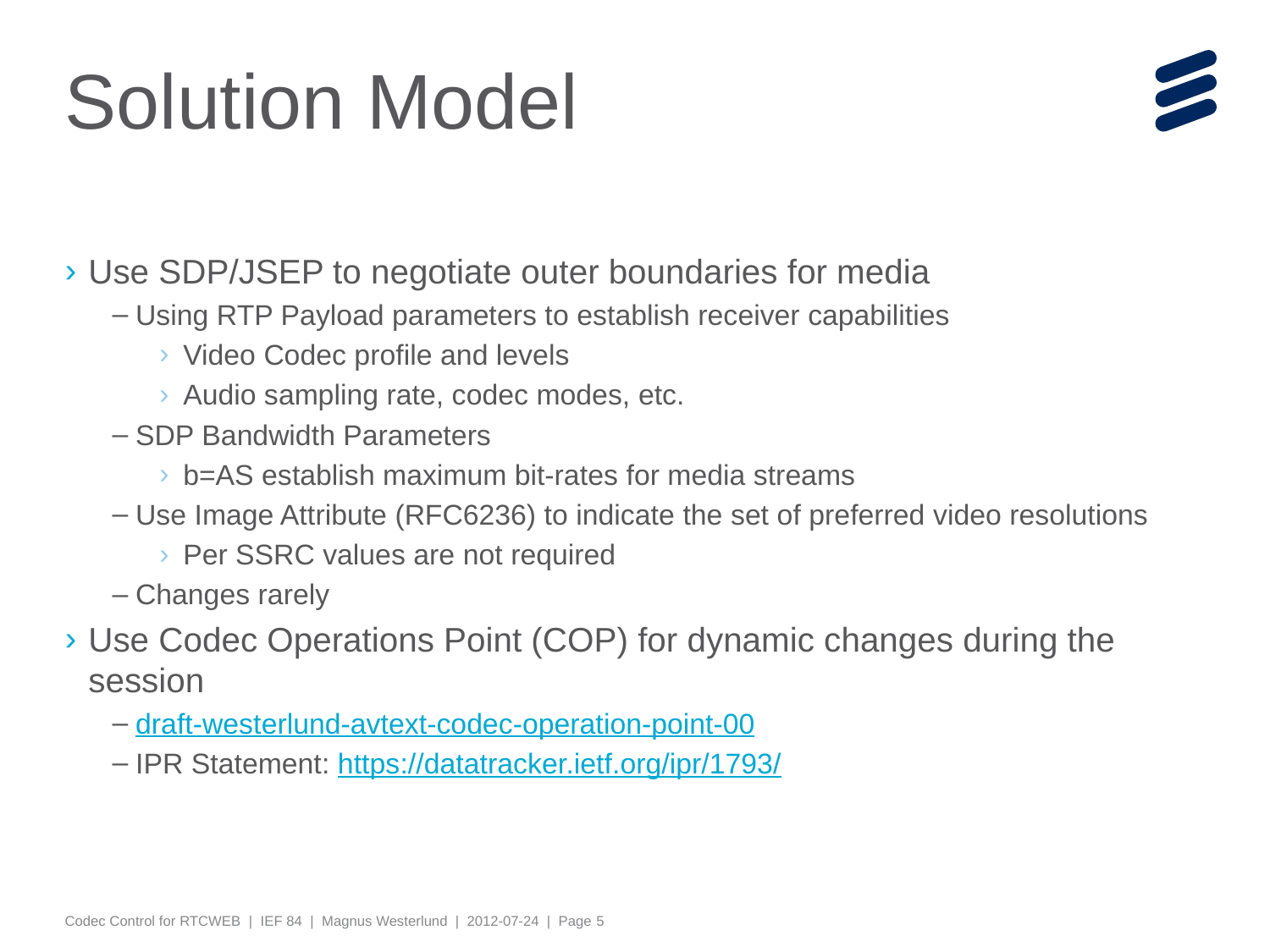

# Solution Model
Use SDP/JSEP to negotiate outer boundaries for media
Using RTP Payload parameters to establish receiver capabilities
Video Codec profile and levels
Audio sampling rate, codec modes, etc.
SDP Bandwidth Parameters
b=AS establish maximum bit-rates for media streams
Use Image Attribute (RFC6236) to indicate the set of preferred video resolutions
Per SSRC values are not required
Changes rarely
Use Codec Operations Point (COP) for dynamic changes during the session
draft-westerlund-avtext-codec-operation-point-00
IPR Statement: https://datatracker.ietf.org/ipr/1793/